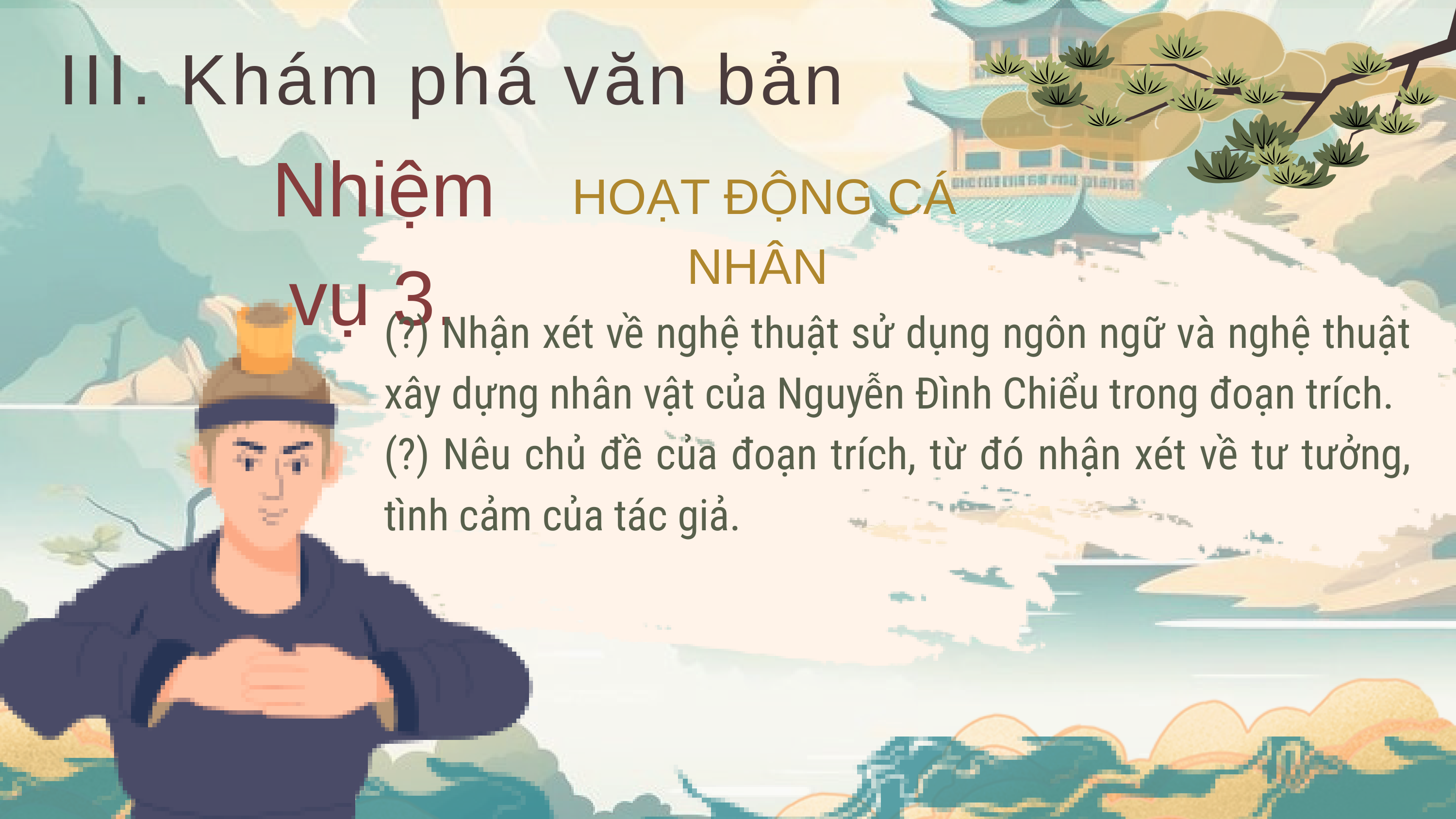

III. Khám phá văn bản
Nhiệm vụ 3.
HOẠT ĐỘNG CÁ NHÂN

(?) Nhận xét về nghệ thuật sử dụng ngôn ngữ và nghệ thuật xây dựng nhân vật của Nguyễn Đình Chiểu trong đoạn trích.
(?) Nêu chủ đề của đoạn trích, từ đó nhận xét về tư tưởng, tình cảm của tác giả.